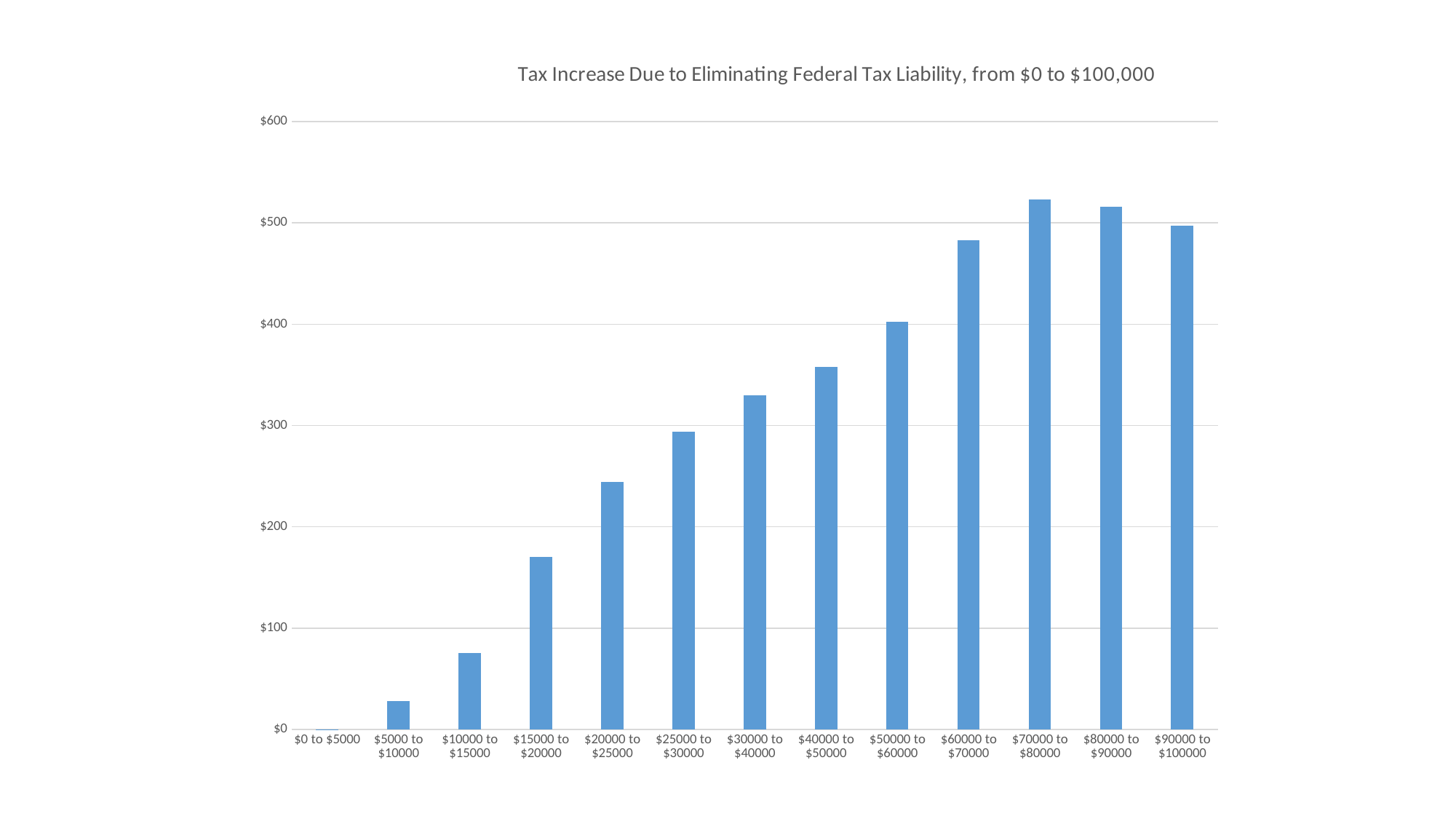

### Chart: Tax Increase Due to Eliminating Federal Tax Liability, from $0 to $100,000

| Category | Tax Increase Due to Eliminating Federal Tax Liability |
|---|---|
| $0 to $5000 | 0.119649309245483 |
| $5000 to $10000 | 27.69712069500465 |
| $10000 to $15000 | 75.42545454545424 |
| $15000 to $20000 | 170.0653977409277 |
| $20000 to $25000 | 244.1139009406796 |
| $25000 to $30000 | 293.526812583353 |
| $30000 to $40000 | 330.1351864506036 |
| $40000 to $50000 | 357.6110412894935 |
| $50000 to $60000 | 402.5164753052675 |
| $60000 to $70000 | 483.2225996708423 |
| $70000 to $80000 | 523.1072398223529 |
| $80000 to $90000 | 515.8604541556024 |
| $90000 to $100000 | 497.190440433847 |